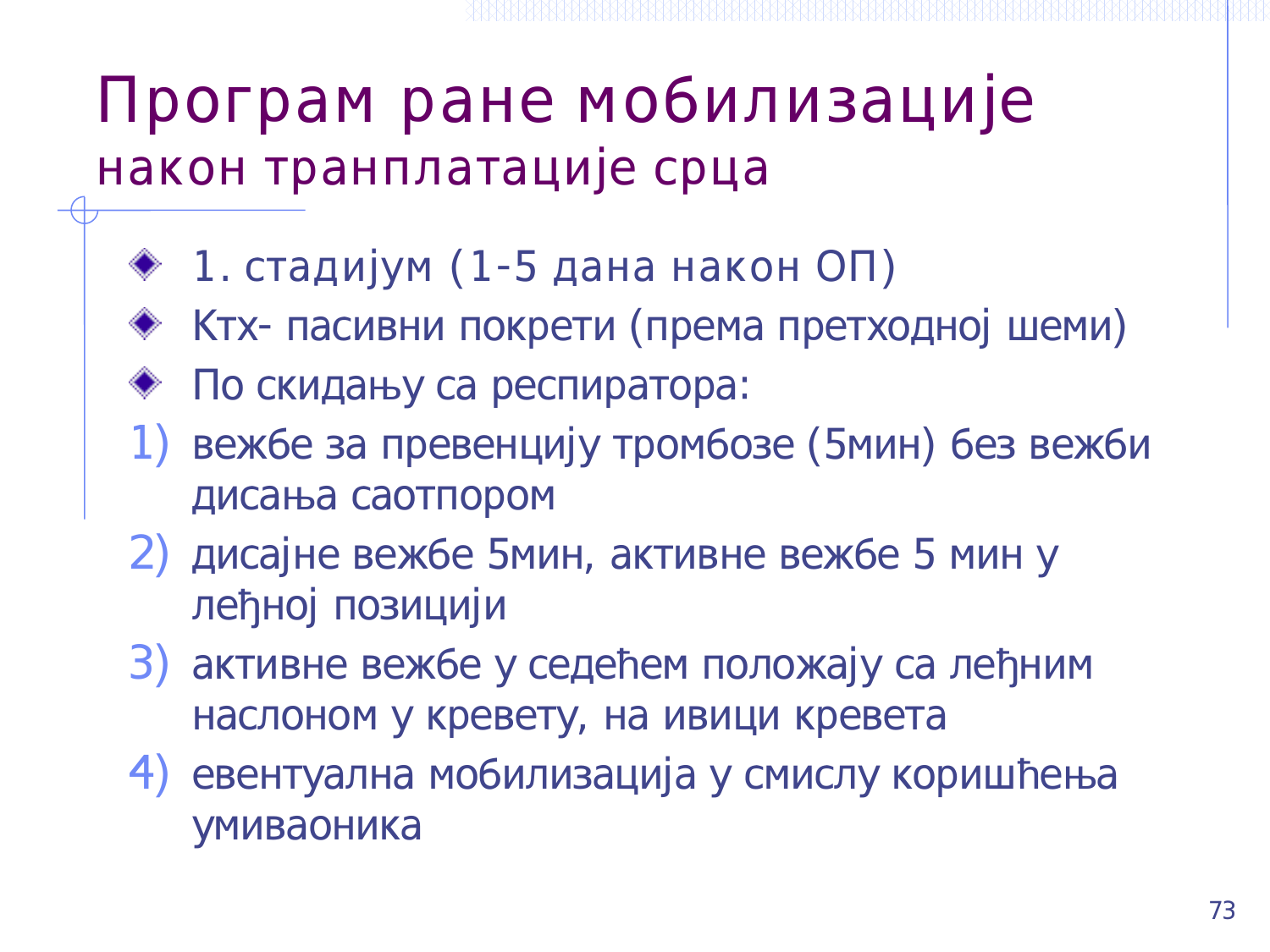

# Програм ране мобилизације након транплатације срца
1. стадијум (1-5 дана након ОП)
Ктх- пасивни покрети (према претходној шеми)
По скидању са респиратора:
вежбе за превенцију тромбозе (5мин) без вежби дисања саотпором
дисајне вежбе 5мин, активне вежбе 5 мин у леђној позицији
активне вежбе у седећем положају са леђним наслоном у кревету, на ивици кревета
евентуална мобилизација у смислу коришћења умиваоника

73